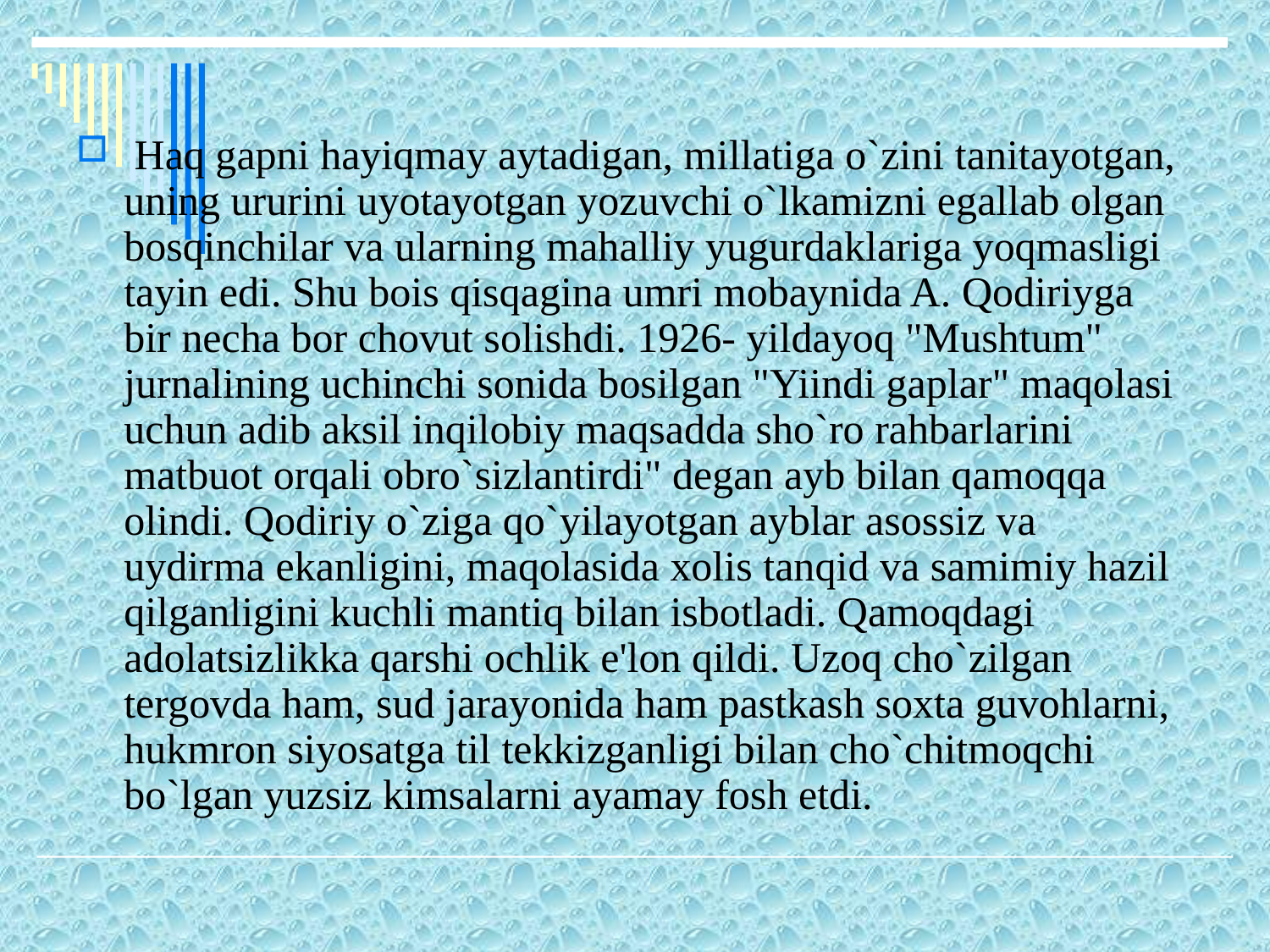

Haq gapni hayiqmay aytadigan, millatiga o`zini tanitayotgan, uning ururini uyotayotgan yozuvchi o`lkamizni egallab olgan bosqinchilar va ularning mahalliy yugurdaklariga yoqmasligi tayin edi. Shu bois qisqagina umri mobaynida A. Qodiriyga bir necha bor chovut solishdi. 1926- yildayoq "Mushtum" jurnalining uchinchi sonida bosilgan "Yiindi gaplar" maqolasi uchun adib aksil inqilobiy maqsadda sho`ro rahbarlarini matbuot orqali obro`sizlantirdi" degan ayb bilan qamoqqa olindi. Qodiriy o`ziga qo`yilayotgan ayblar asossiz va uydirma ekanligini, maqolasida xolis tanqid va samimiy hazil qilganligini kuchli mantiq bilan isbotladi. Qamoqdagi adolatsizlikka qarshi ochlik e'lon qildi. Uzoq cho`zilgan tergovda ham, sud jarayonida ham pastkash soxta guvohlarni, hukmron siyosatga til tekkizganligi bilan cho`chitmoqchi bo`lgan yuzsiz kimsalarni ayamay fosh etdi.